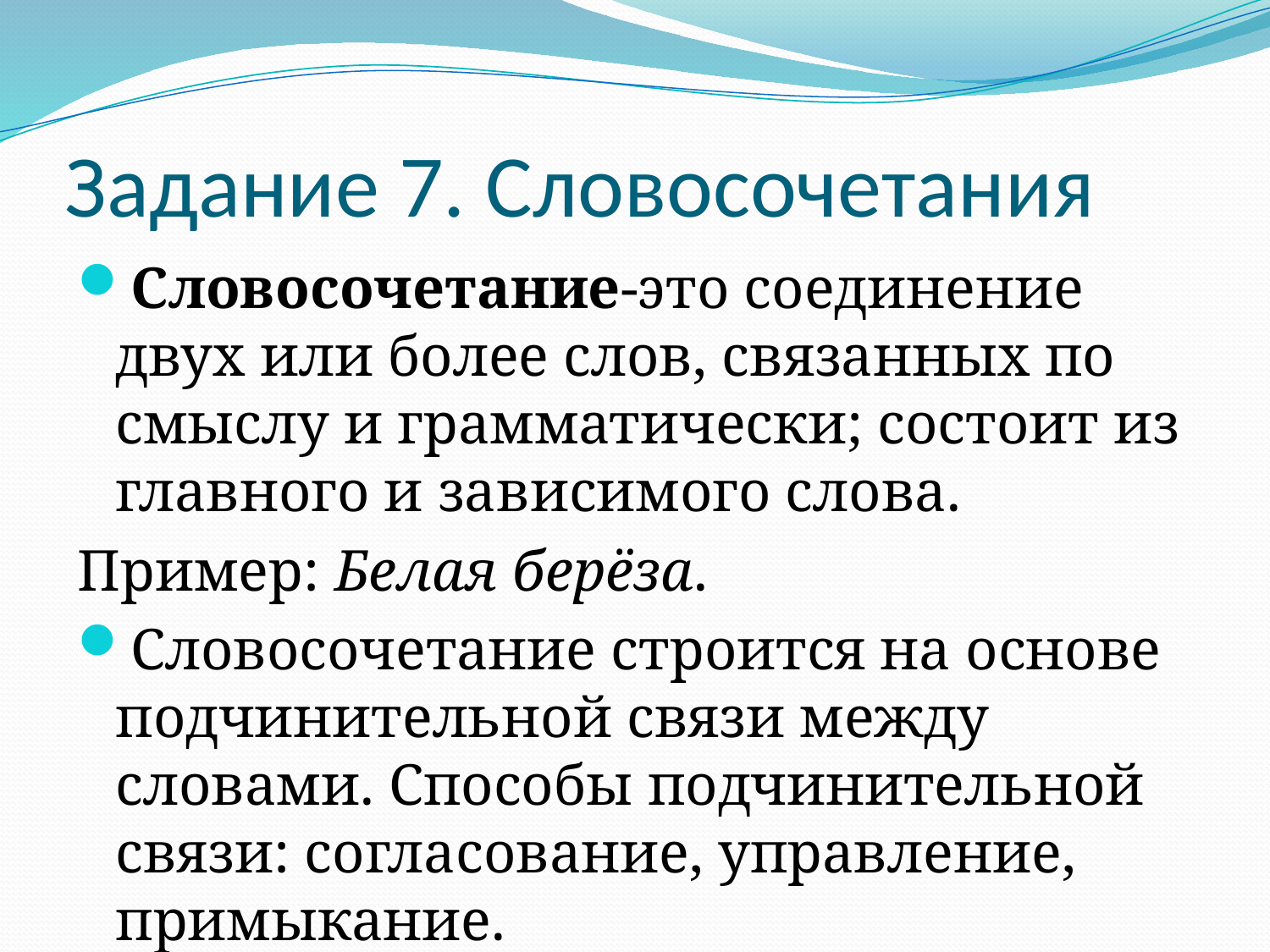

# Задание 7. Словосочетания
Словосочетание-это соединение двух или более слов, связанных по смыслу и грамматически; состоит из главного и зависимого слова.
Пример: Белая берёза.
Словосочетание строится на основе подчинительной связи между словами. Способы подчинительной связи: согласование, управление, примыкание.